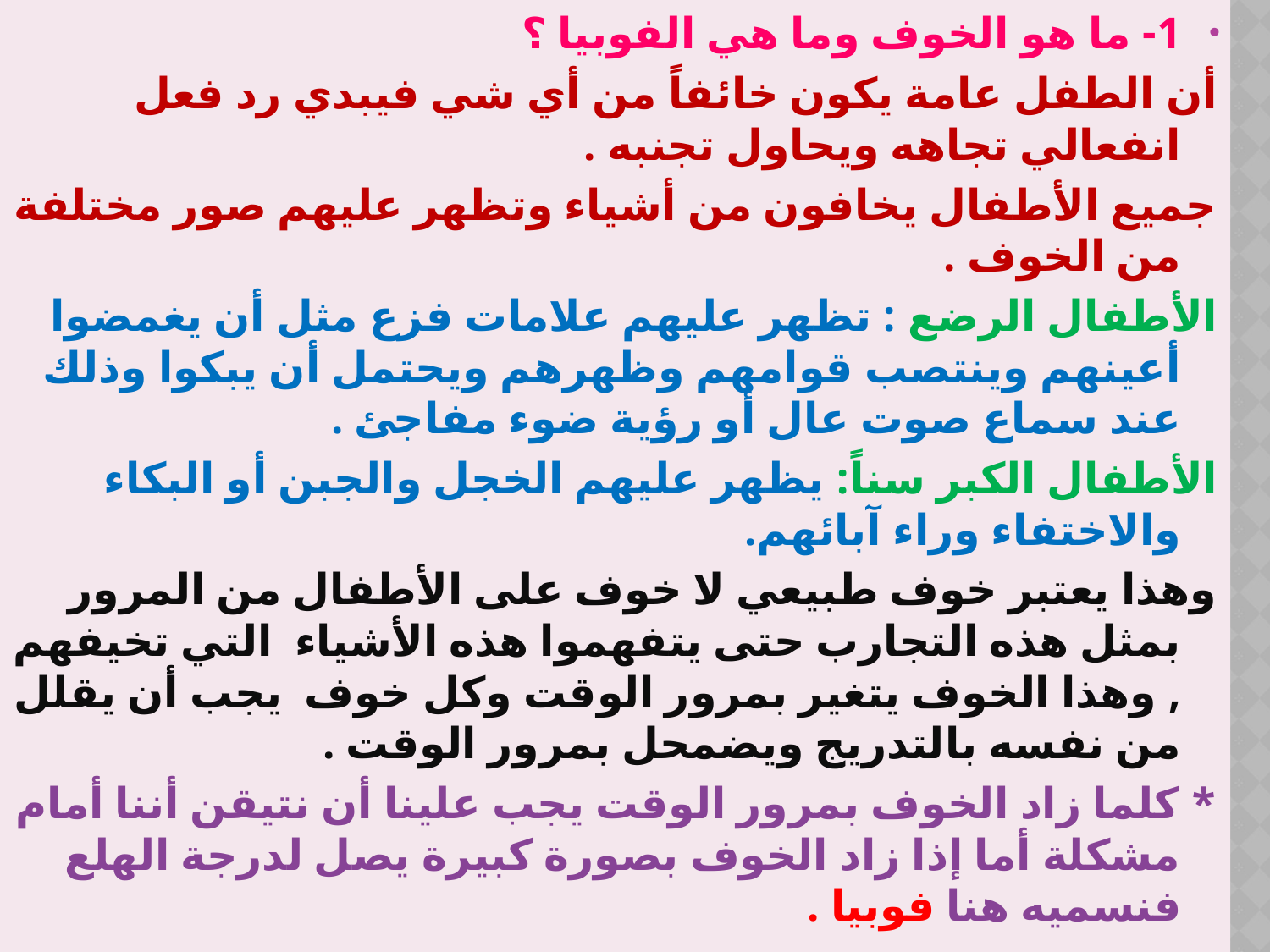

1- ما هو الخوف وما هي الفوبيا ؟
أن الطفل عامة يكون خائفاً من أي شي فيبدي رد فعل انفعالي تجاهه ويحاول تجنبه .
جميع الأطفال يخافون من أشياء وتظهر عليهم صور مختلفة من الخوف .
الأطفال الرضع : تظهر عليهم علامات فزع مثل أن يغمضوا أعينهم وينتصب قوامهم وظهرهم ويحتمل أن يبكوا وذلك عند سماع صوت عال أو رؤية ضوء مفاجئ .
الأطفال الكبر سناً: يظهر عليهم الخجل والجبن أو البكاء والاختفاء وراء آبائهم.
وهذا يعتبر خوف طبيعي لا خوف على الأطفال من المرور بمثل هذه التجارب حتى يتفهموا هذه الأشياء  التي تخيفهم , وهذا الخوف يتغير بمرور الوقت وكل خوف  يجب أن يقلل من نفسه بالتدريج ويضمحل بمرور الوقت .
* كلما زاد الخوف بمرور الوقت يجب علينا أن نتيقن أننا أمام مشكلة أما إذا زاد الخوف بصورة كبيرة يصل لدرجة الهلع فنسميه هنا فوبيا .